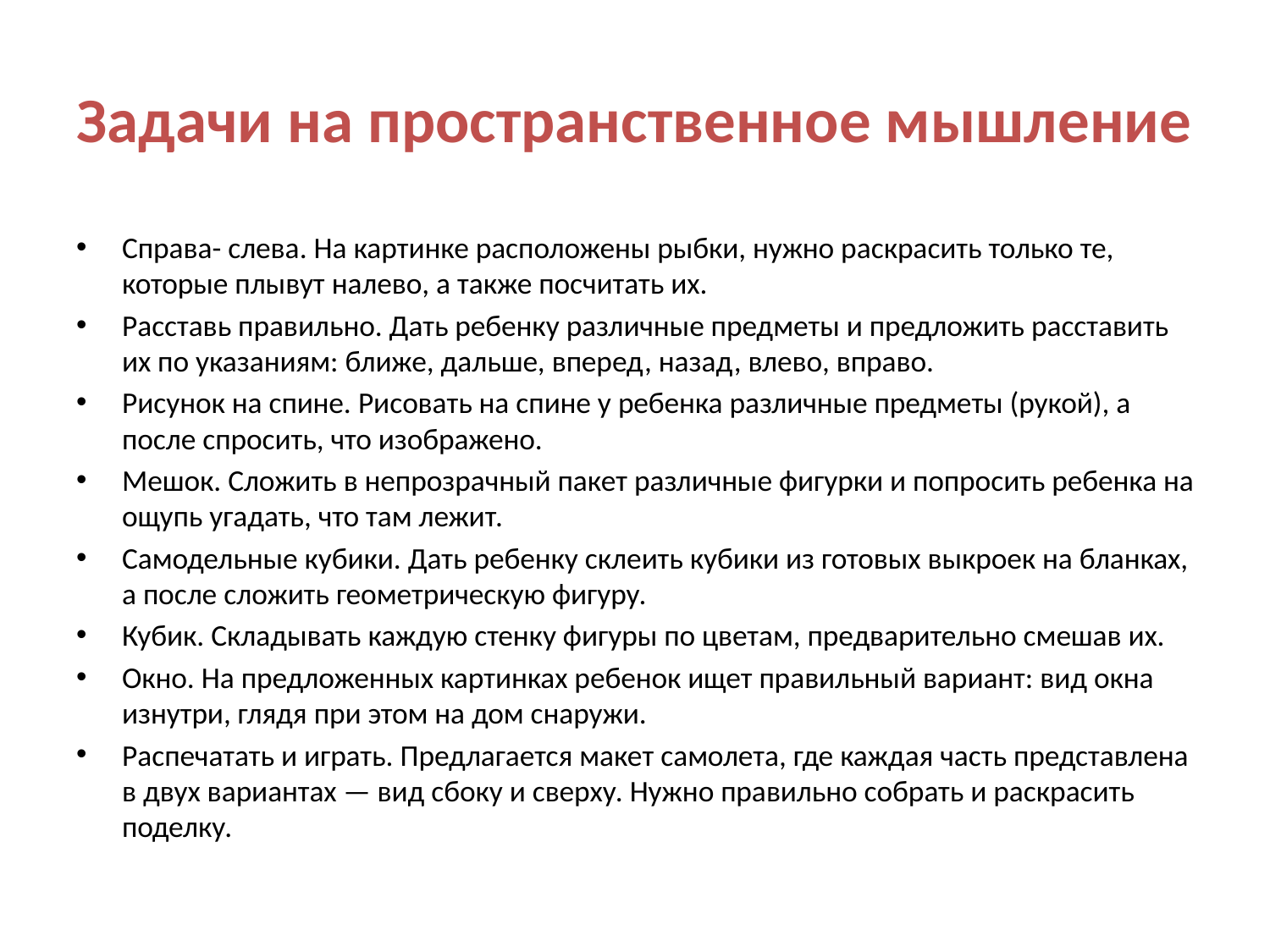

# Задачи на пространственное мышление
Справа- слева. На картинке расположены рыбки, нужно раскрасить только те, которые плывут налево, а также посчитать их.
Расставь правильно. Дать ребенку различные предметы и предложить расставить их по указаниям: ближе, дальше, вперед, назад, влево, вправо.
Рисунок на спине. Рисовать на спине у ребенка различные предметы (рукой), а после спросить, что изображено.
Мешок. Сложить в непрозрачный пакет различные фигурки и попросить ребенка на ощупь угадать, что там лежит.
Самодельные кубики. Дать ребенку склеить кубики из готовых выкроек на бланках, а после сложить геометрическую фигуру.
Кубик. Складывать каждую стенку фигуры по цветам, предварительно смешав их.
Окно. На предложенных картинках ребенок ищет правильный вариант: вид окна изнутри, глядя при этом на дом снаружи.
Распечатать и играть. Предлагается макет самолета, где каждая часть представлена в двух вариантах — вид сбоку и сверху. Нужно правильно собрать и раскрасить поделку.